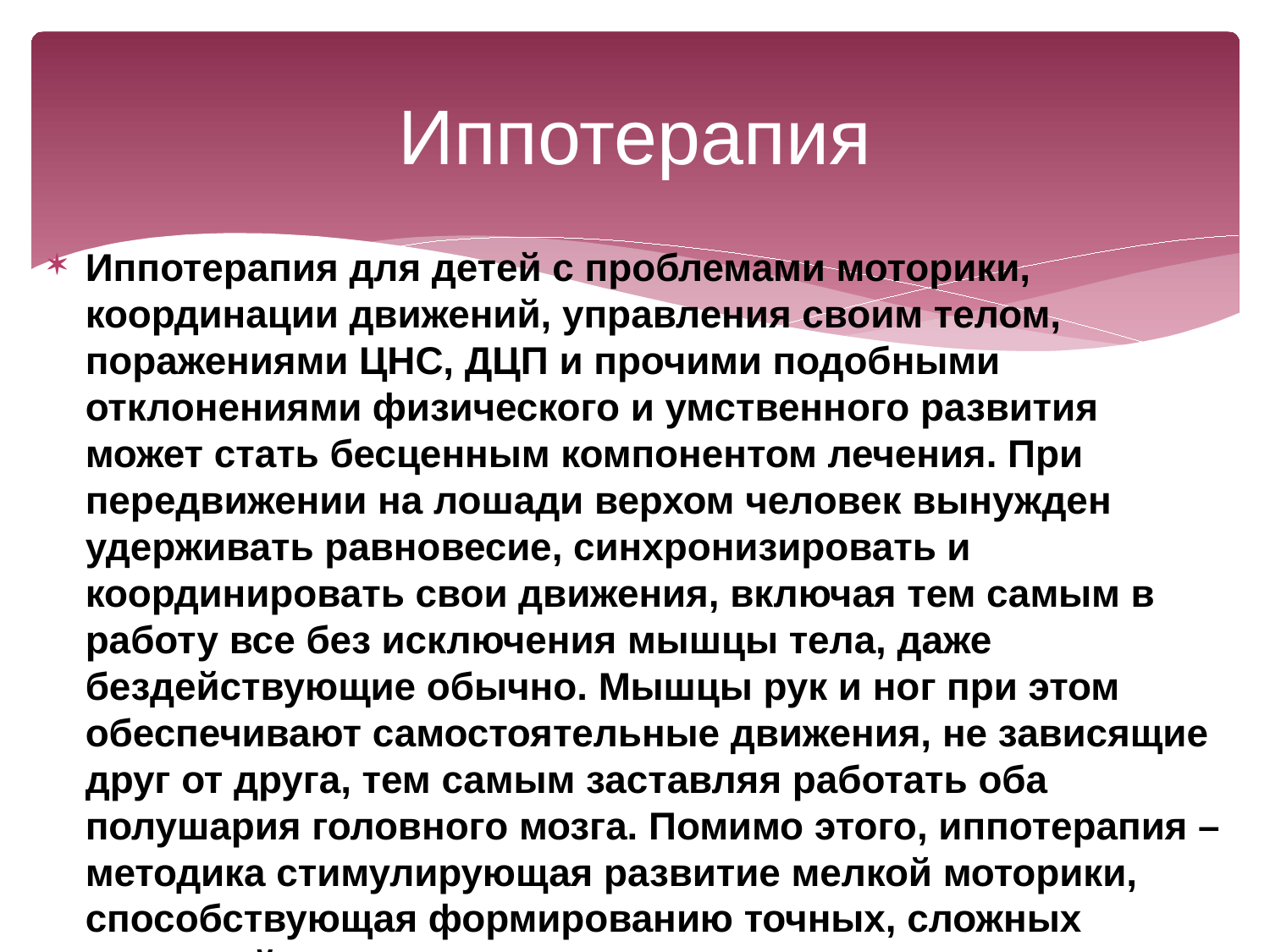

# Иппотерапия
Иппотерапия для детей с проблемами моторики, координации движений, управления своим телом, поражениями ЦНС, ДЦП и прочими подобными отклонениями физического и умственного развития может стать бесценным компонентом лечения. При передвижении на лошади верхом человек вынужден удерживать равновесие, синхронизировать и координировать свои движения, включая тем самым в работу все без исключения мышцы тела, даже бездействующие обычно. Мышцы рук и ног при этом обеспечивают самостоятельные движения, не зависящие друг от друга, тем самым заставляя работать оба полушария головного мозга. Помимо этого, иппотерапия – методика стимулирующая развитие мелкой моторики, способствующая формированию точных, сложных движений.